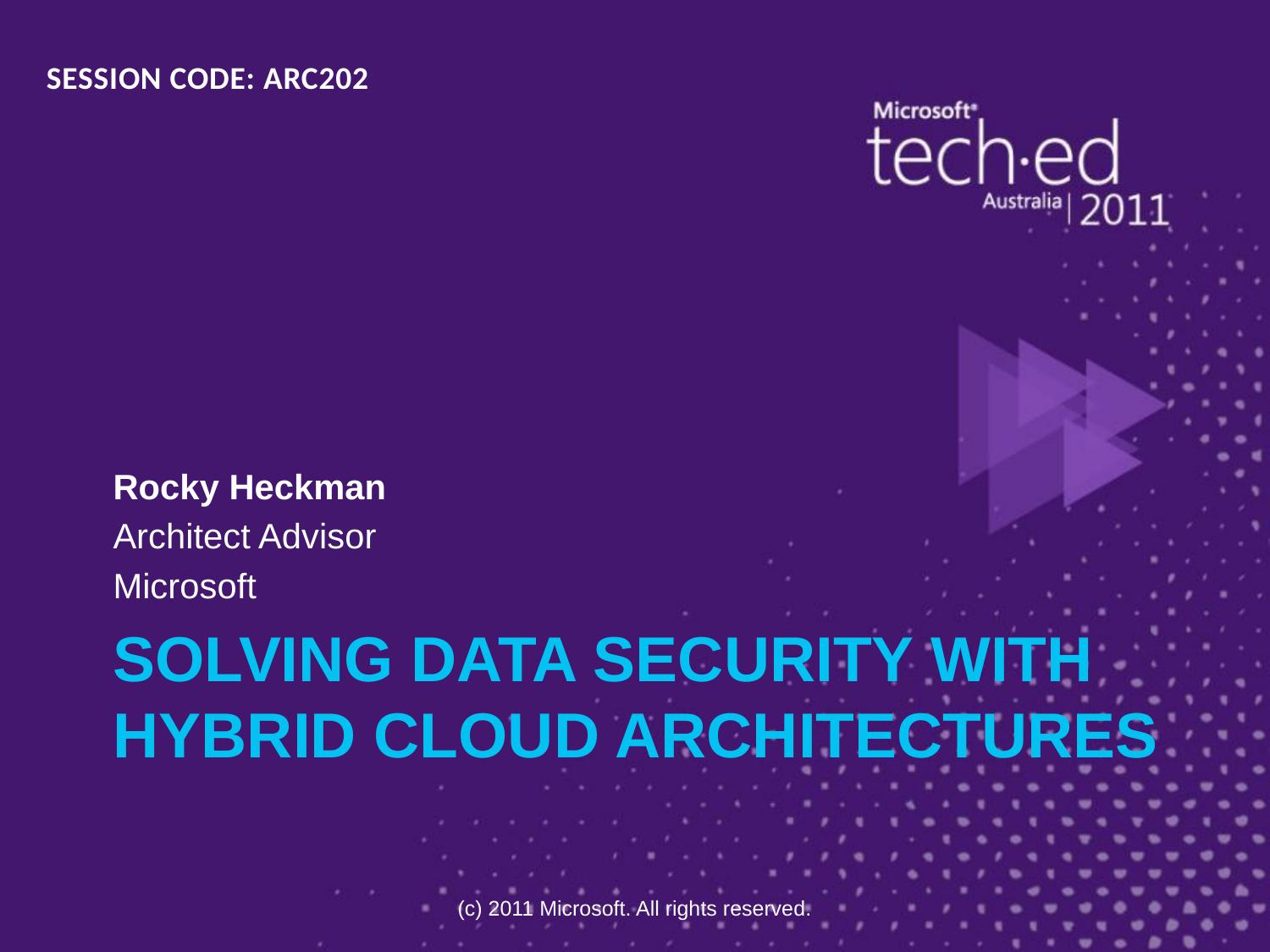

SESSION CODE: ARC202
Rocky Heckman
Architect Advisor
Microsoft
# Solving Data Security with Hybrid Cloud Architectures
(c) 2011 Microsoft. All rights reserved.